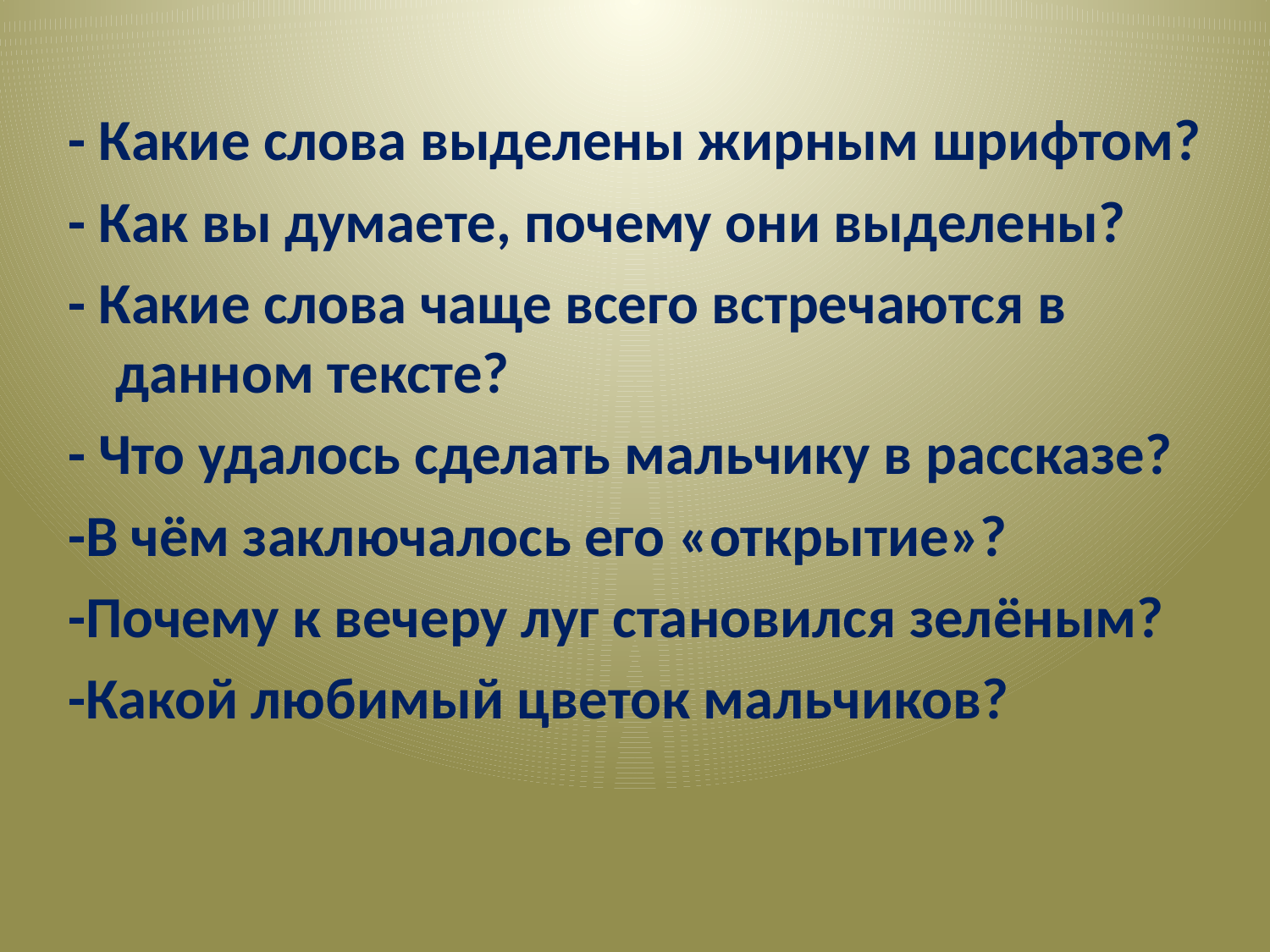

- Какие слова выделены жирным шрифтом?
- Как вы думаете, почему они выделены?
- Какие слова чаще всего встречаются в данном тексте?
- Что удалось сделать мальчику в рассказе?
-В чём заключалось его «открытие»?
-Почему к вечеру луг становился зелёным?
-Какой любимый цветок мальчиков?